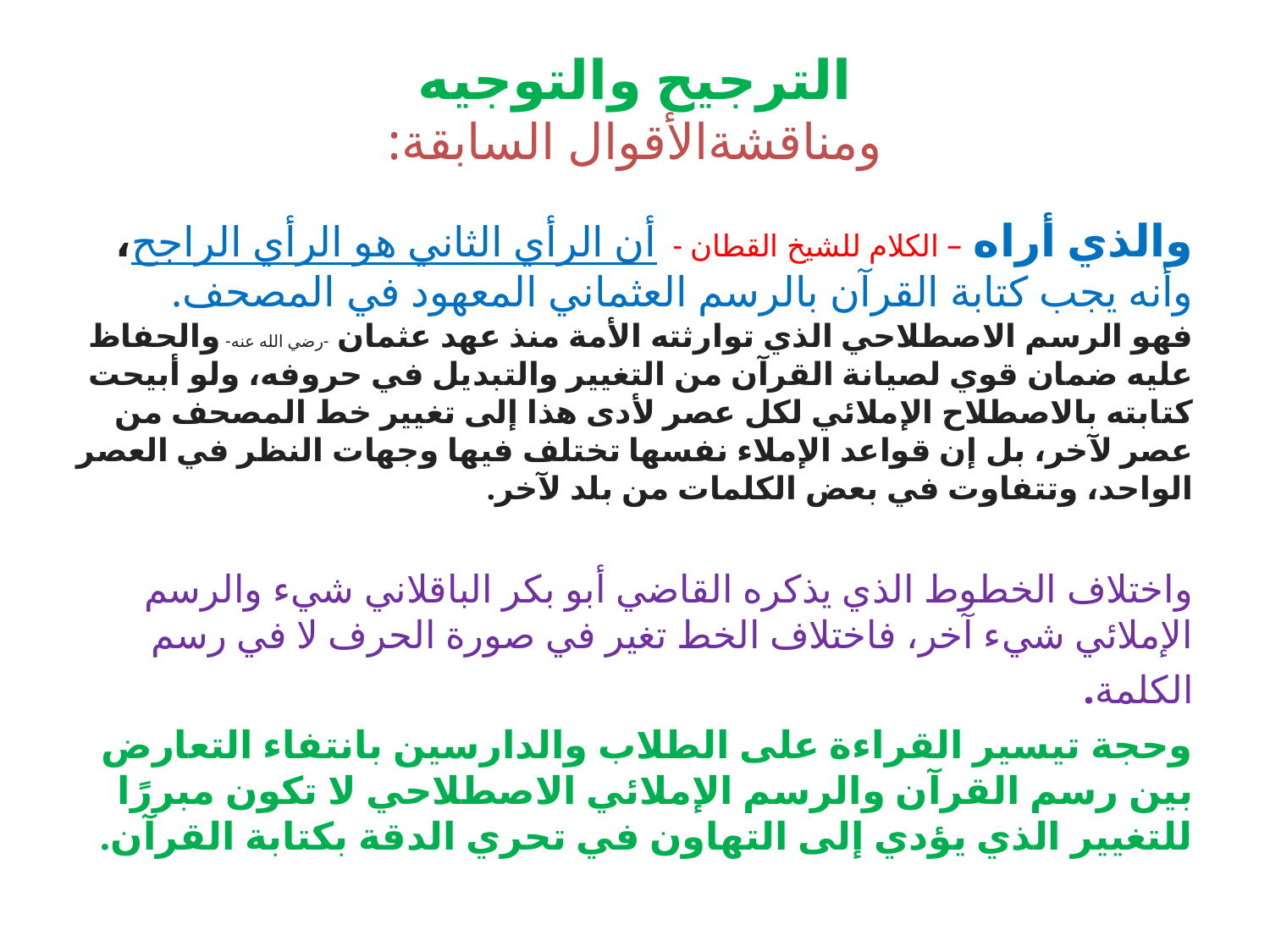

# الترجيح والتوجيه ومناقشةالأقوال السابقة:
والذي أراه – الكلام للشيخ القطان -  أن الرأي الثاني هو الرأي الراجح، وأنه يجب كتابة القرآن بالرسم العثماني المعهود في المصحف.
فهو الرسم الاصطلاحي الذي توارثته الأمة منذ عهد عثمان -رضي الله عنه- والحفاظ عليه ضمان قوي لصيانة القرآن من التغيير والتبديل في حروفه، ولو أبيحت كتابته بالاصطلاح الإملائي لكل عصر لأدى هذا إلى تغيير خط المصحف من عصر لآخر، بل إن قواعد الإملاء نفسها تختلف فيها وجهات النظر في العصر الواحد، وتتفاوت في بعض الكلمات من بلد لآخر.
واختلاف الخطوط الذي يذكره القاضي أبو بكر الباقلاني شيء والرسم الإملائي شيء آخر، فاختلاف الخط تغير في صورة الحرف لا في رسم الكلمة.
وحجة تيسير القراءة على الطلاب والدارسين بانتفاء التعارض بين رسم القرآن والرسم الإملائي الاصطلاحي لا تكون مبررًا للتغيير الذي يؤدي إلى التهاون في تحري الدقة بكتابة القرآن.